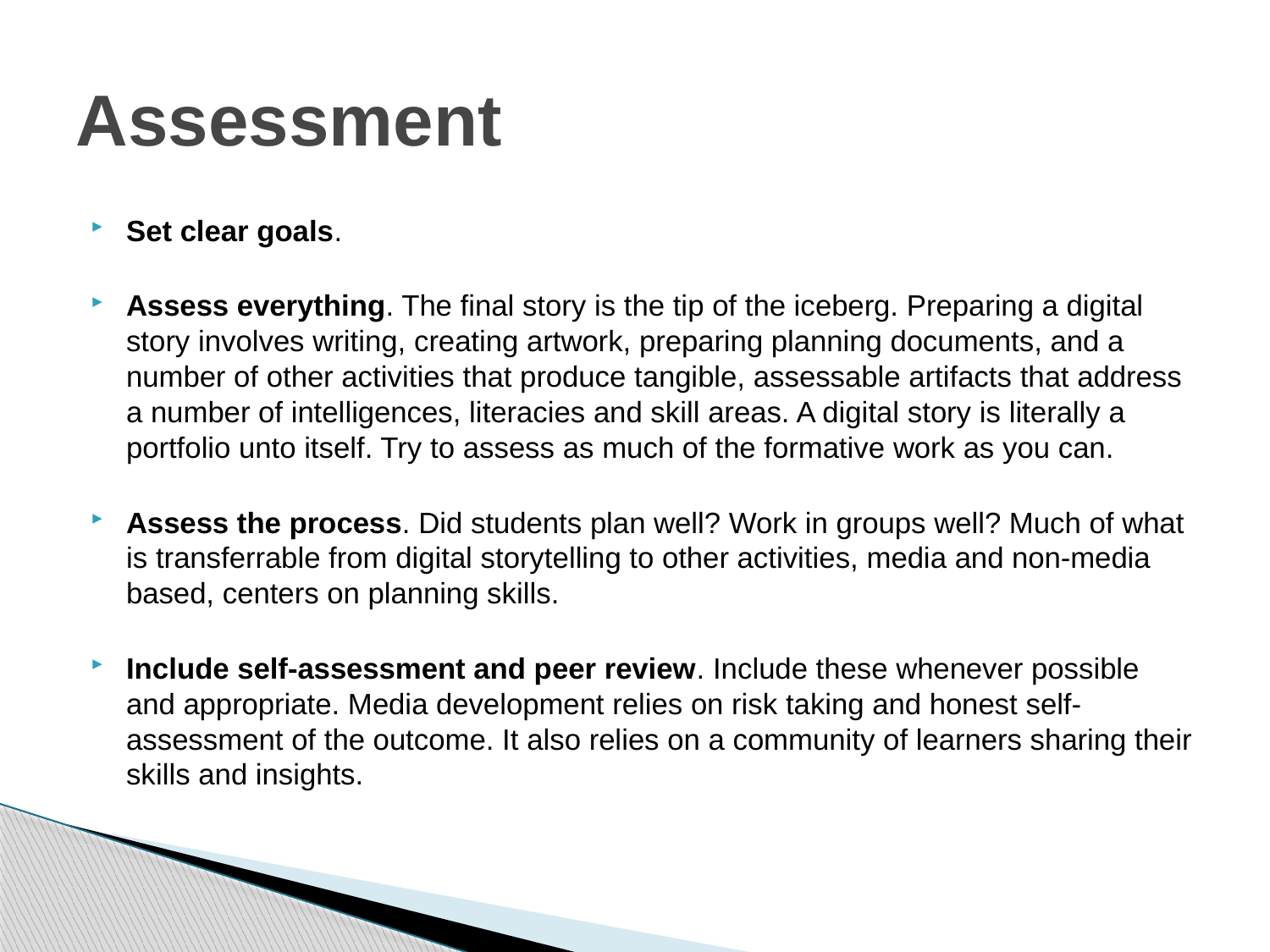

# Assessment
Set clear goals.
Assess everything. The final story is the tip of the iceberg. Preparing a digital story involves writing, creating artwork, preparing planning documents, and a number of other activities that produce tangible, assessable artifacts that address a number of intelligences, literacies and skill areas. A digital story is literally a portfolio unto itself. Try to assess as much of the formative work as you can.
Assess the process. Did students plan well? Work in groups well? Much of what is transferrable from digital storytelling to other activities, media and non-media based, centers on planning skills.
Include self-assessment and peer review. Include these whenever possible and appropriate. Media development relies on risk taking and honest self-assessment of the outcome. It also relies on a community of learners sharing their skills and insights.